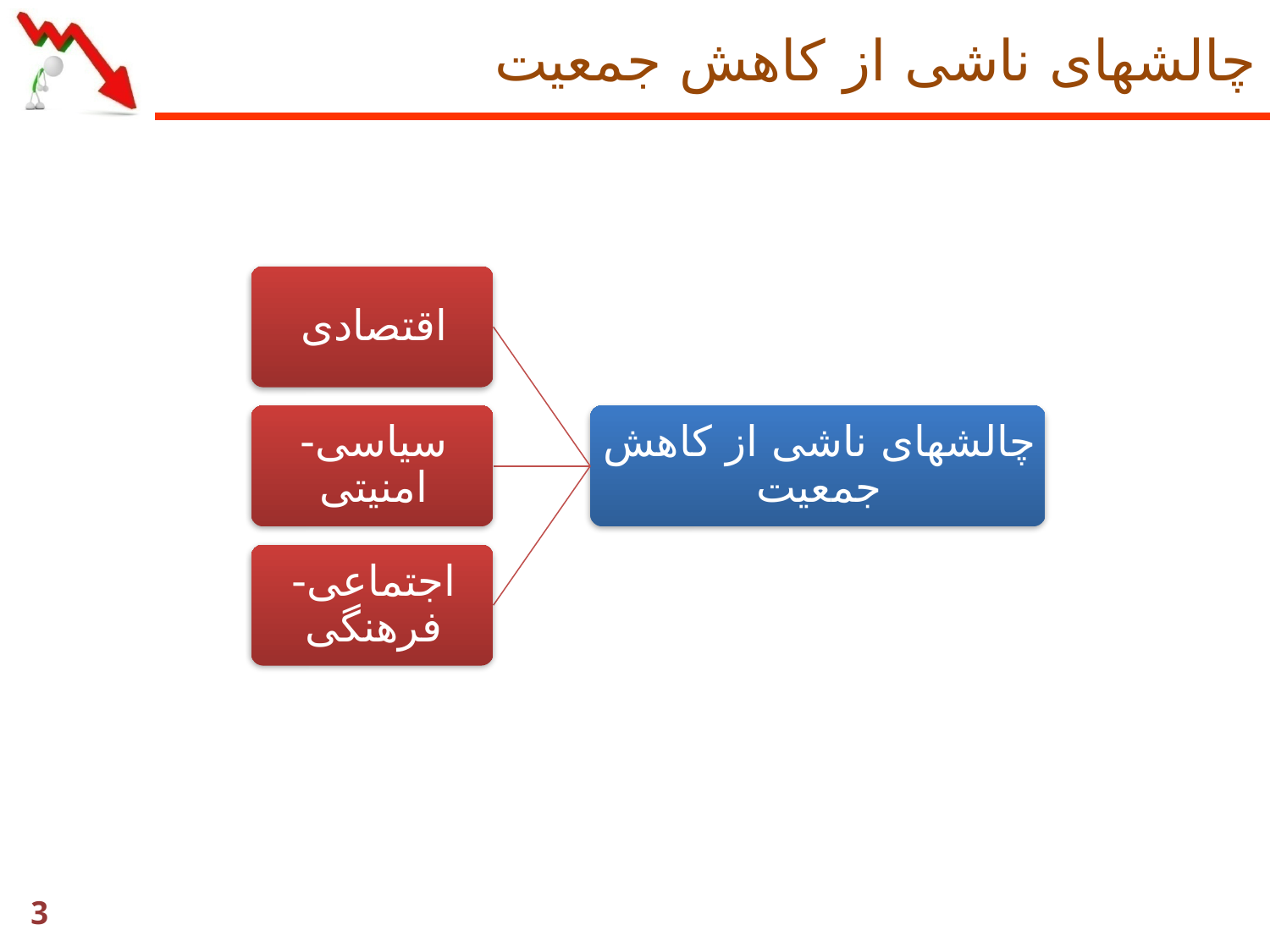

# چالشهای ناشی از کاهش جمعیت
چالشهای ناشی از کاهش جمعیت

اقتصادی

سیاسی-امنیتی

اجتماعی-فرهنگی